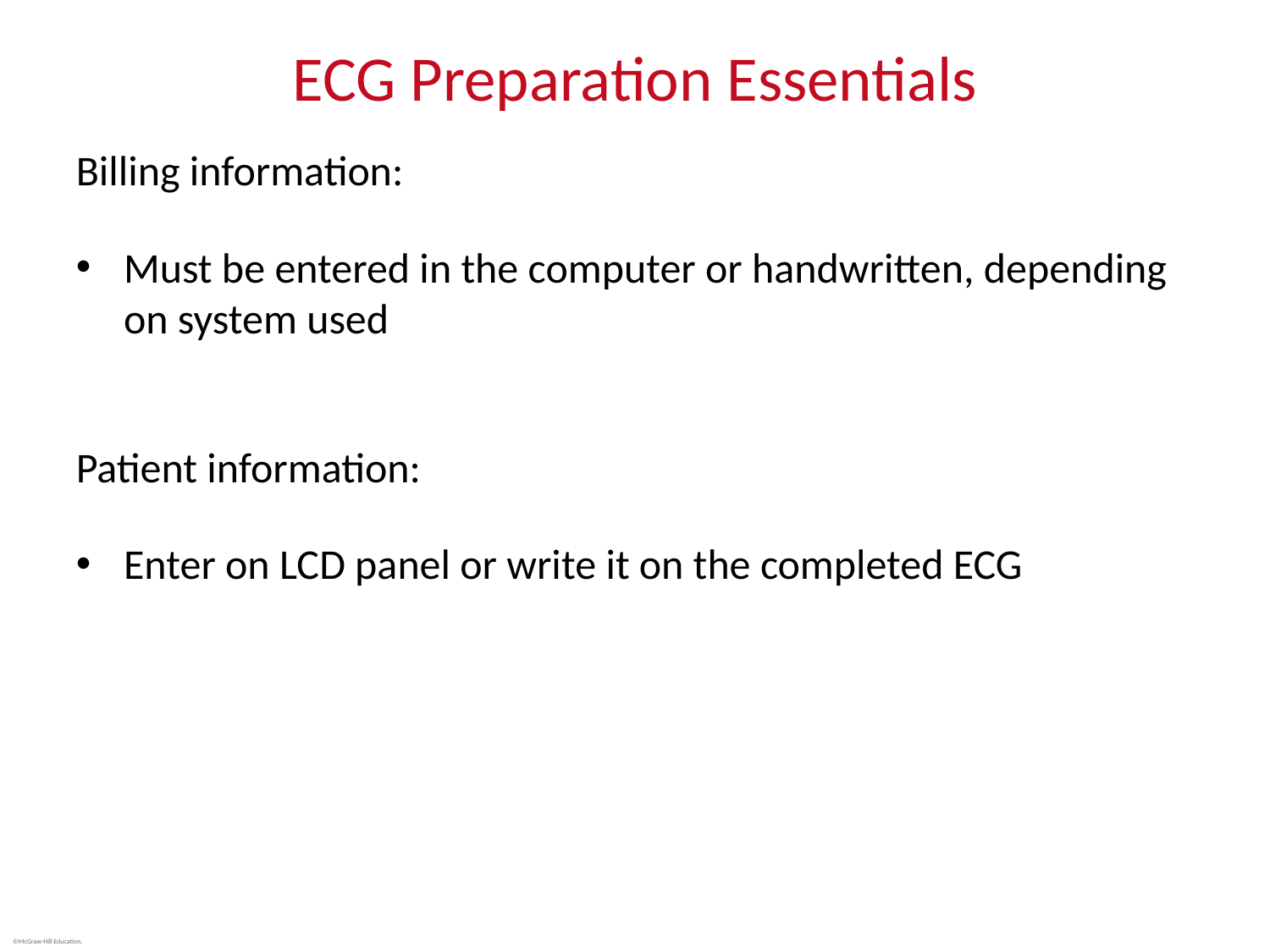

# ECG Preparation Essentials
Billing information:
Must be entered in the computer or handwritten, depending on system used
Patient information:
Enter on LCD panel or write it on the completed ECG